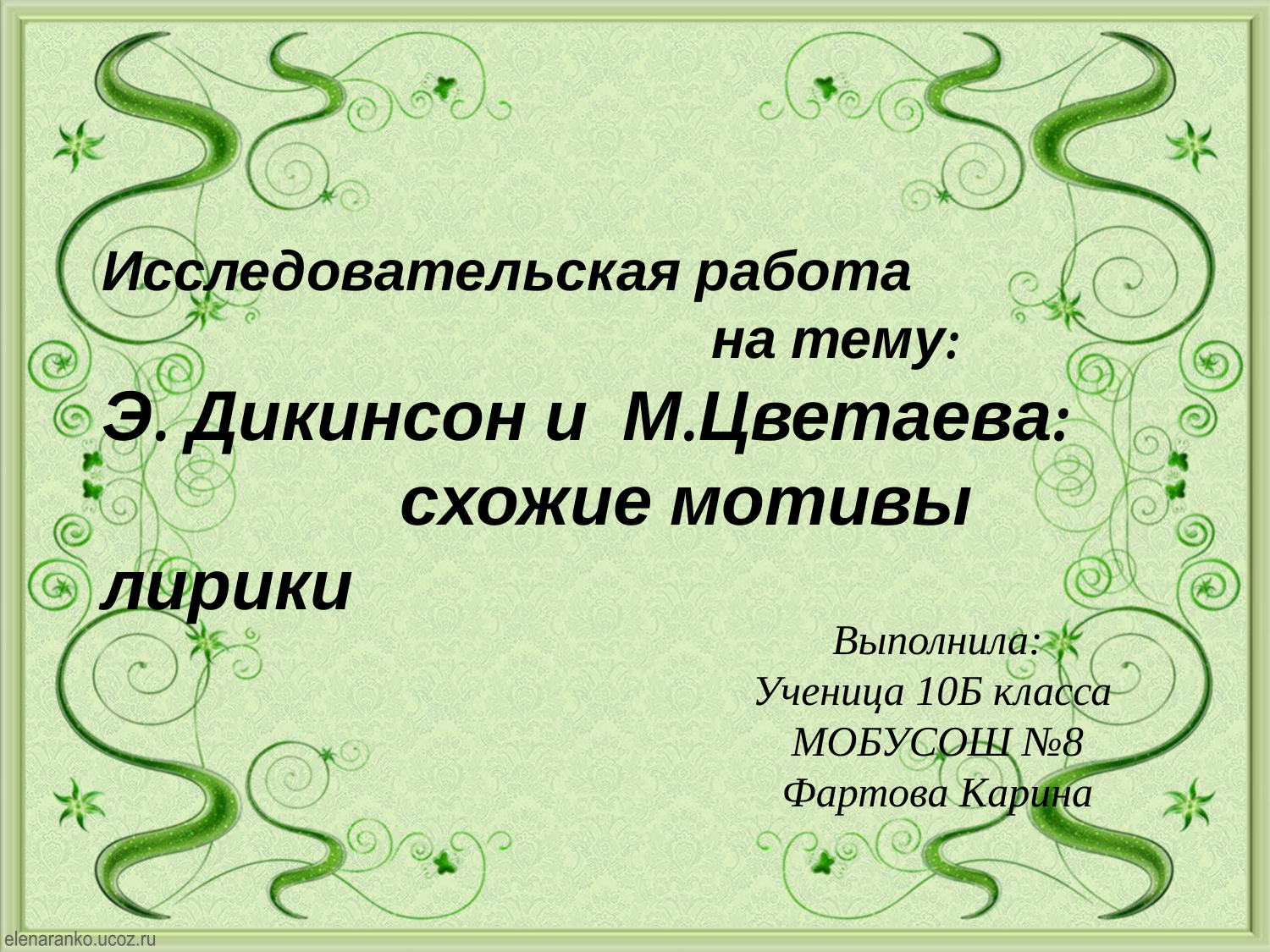

Исследовательская работа
                                           на тему:	      Э. Дикинсон и  М.Цветаева:                     схожие мотивы лирики
Выполнила:
Ученица 10Б класса
МОБУСОШ №8
Фартова Карина